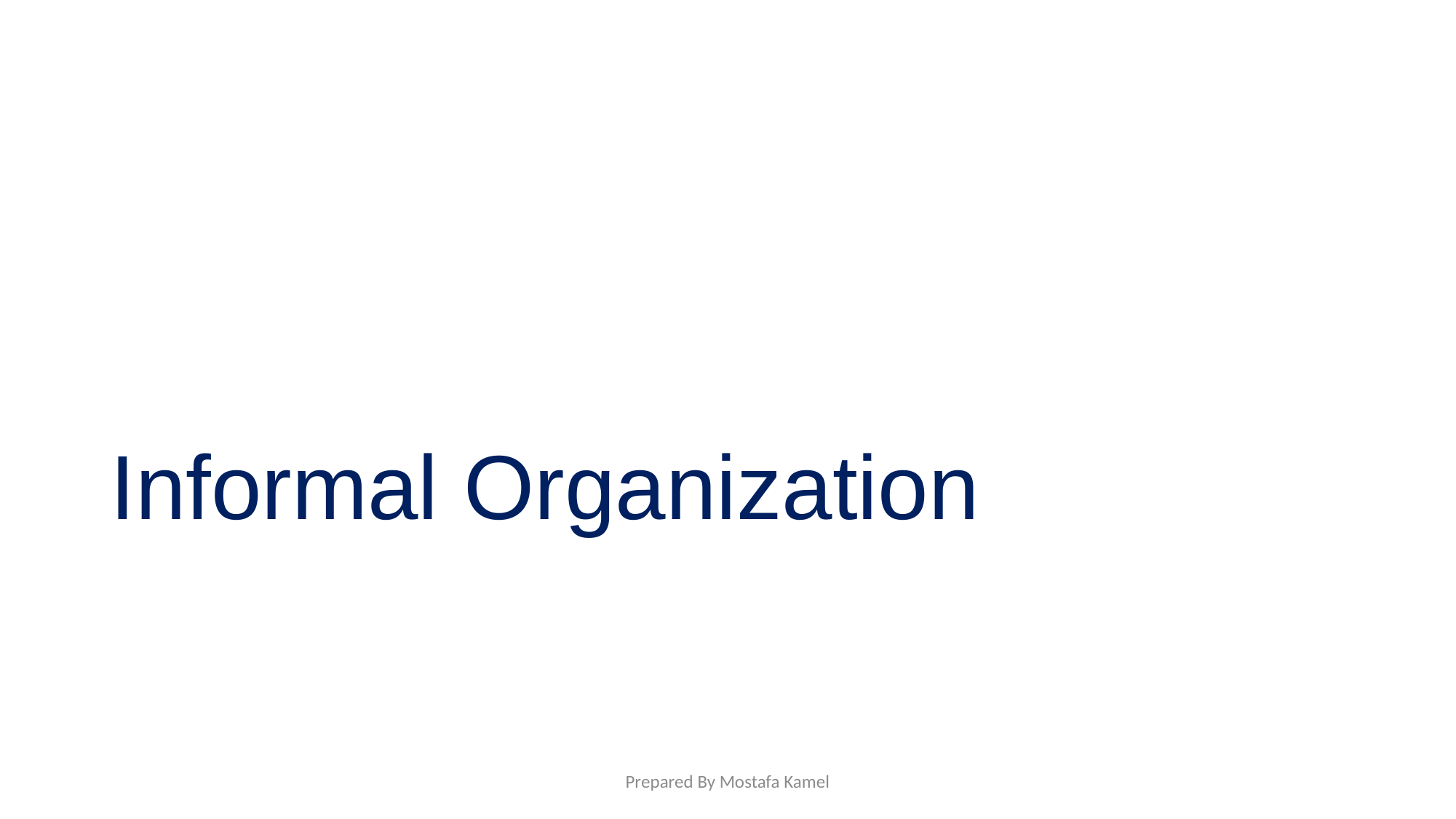

# Informal Organization
Prepared By Mostafa Kamel